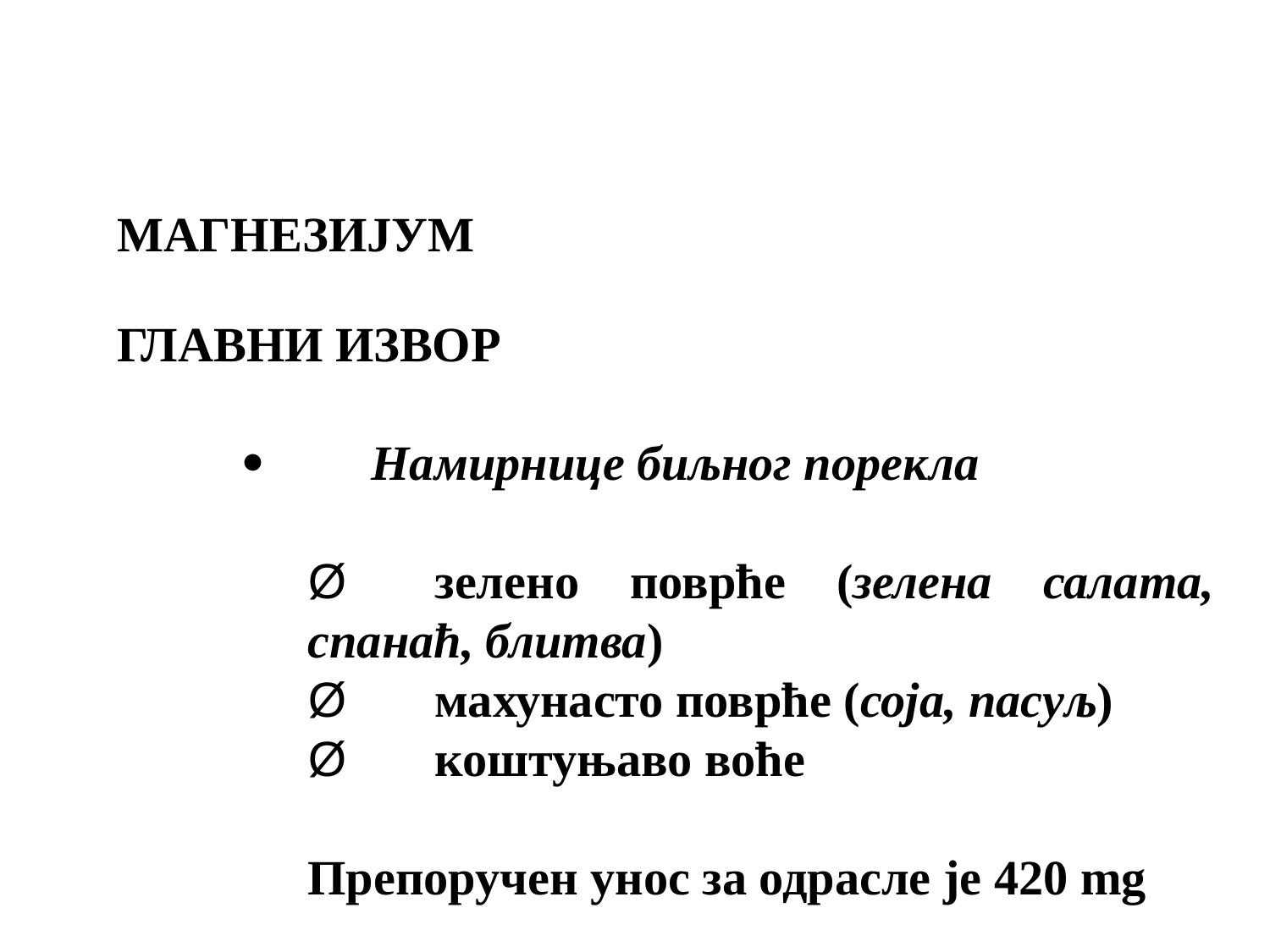

МАГНЕЗИЈУМ

ГЛАВНИ ИЗВОР

•	Намирнице биљног порекла

Ø	зелено поврће (зелена салата, спанаћ, блитва)
Ø	махунасто поврће (соја, пасуљ)
Ø	коштуњаво воће

Препоручен унос за одрасле је 420 mg